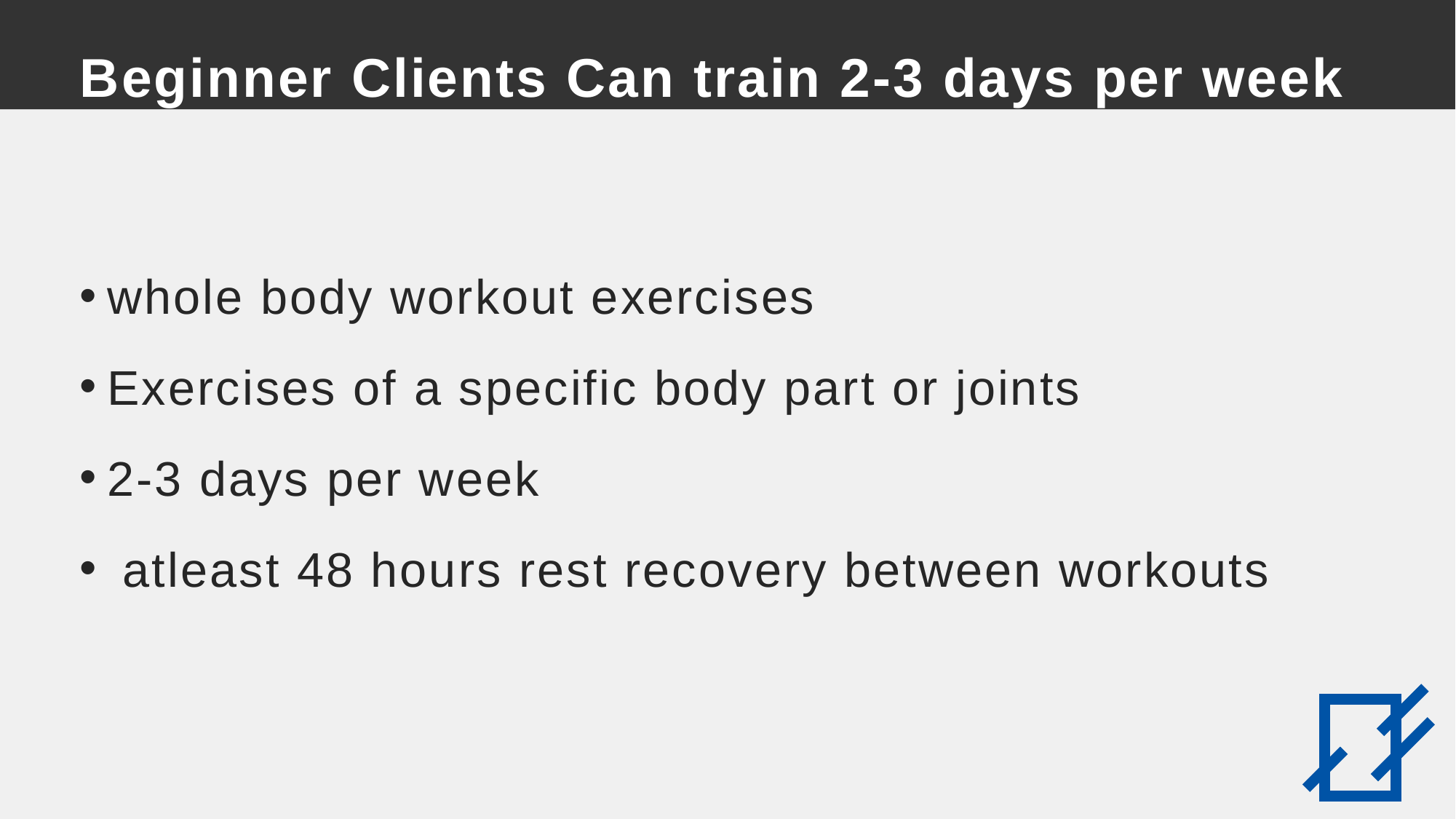

Beginner Clients Can train 2-3 days per week

whole body workout exercises
Exercises of a specific body part or joints
2-3 days per week
 atleast 48 hours rest recovery between workouts